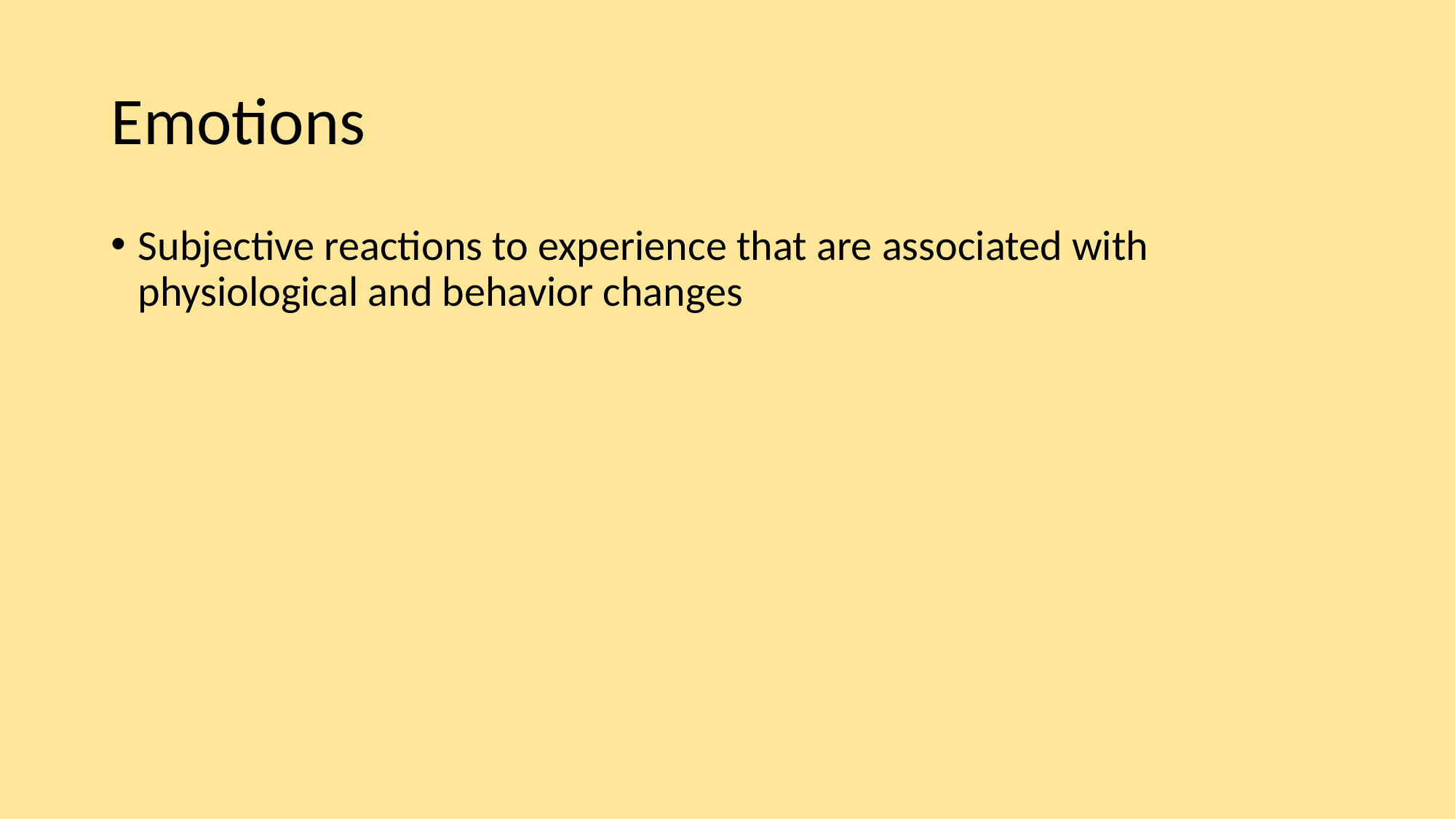

# Emotions
Subjective reactions to experience that are associated with physiological and behavior changes